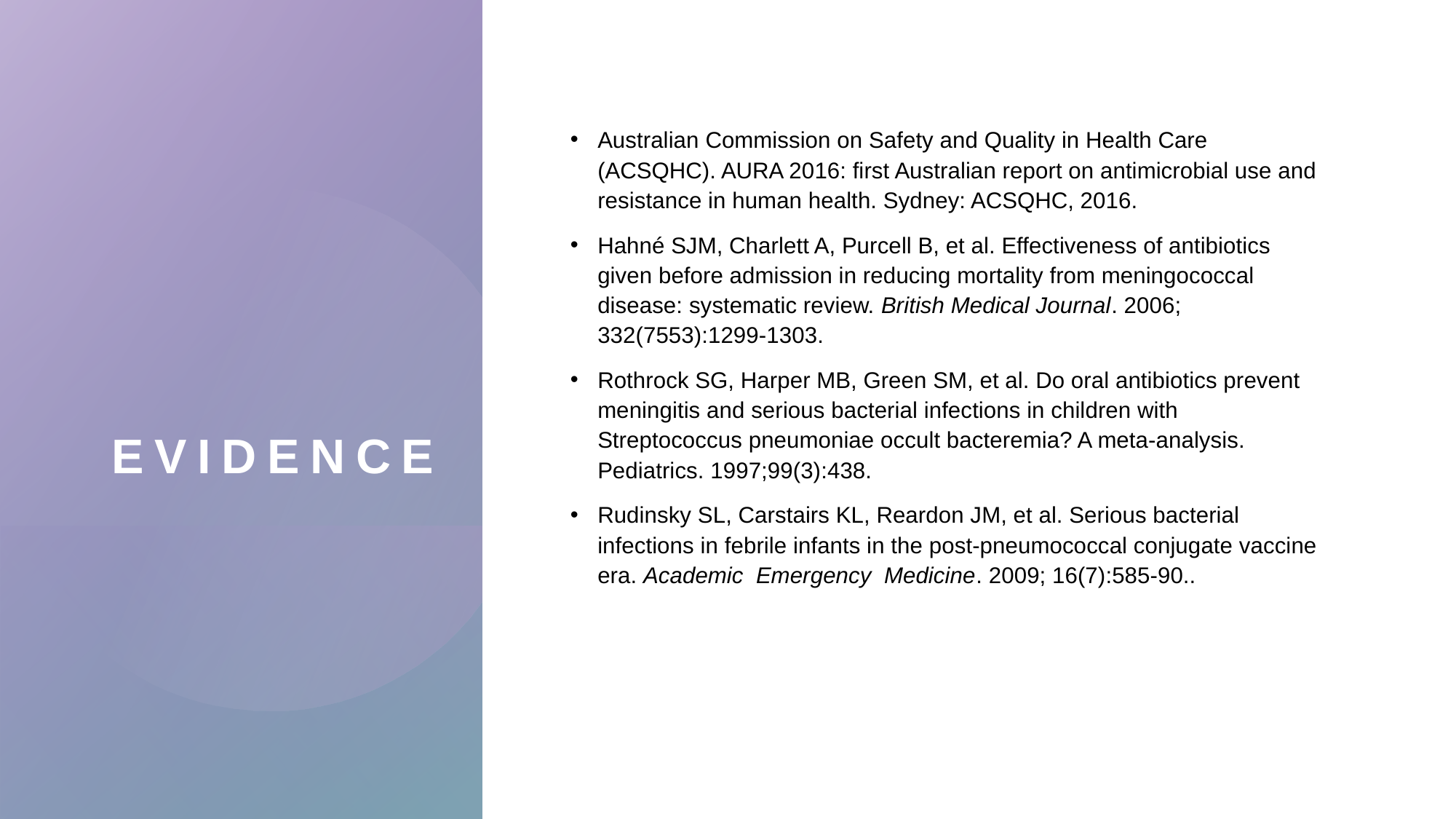

# Evidence
Australian Commission on Safety and Quality in Health Care (ACSQHC). AURA 2016: first Australian report on antimicrobial use and resistance in human health. Sydney: ACSQHC, 2016.
Hahné SJM, Charlett A, Purcell B, et al. Effectiveness of antibiotics given before admission in reducing mortality from meningococcal disease: systematic review. British Medical Journal. 2006; 332(7553):1299-1303.
Rothrock SG, Harper MB, Green SM, et al. Do oral antibiotics prevent meningitis and serious bacterial infections in children with Streptococcus pneumoniae occult bacteremia? A meta-analysis. Pediatrics. 1997;99(3):438.
Rudinsky SL, Carstairs KL, Reardon JM, et al. Serious bacterial infections in febrile infants in the post-pneumococcal conjugate vaccine era. Academic  Emergency  Medicine. 2009; 16(7):585-90..